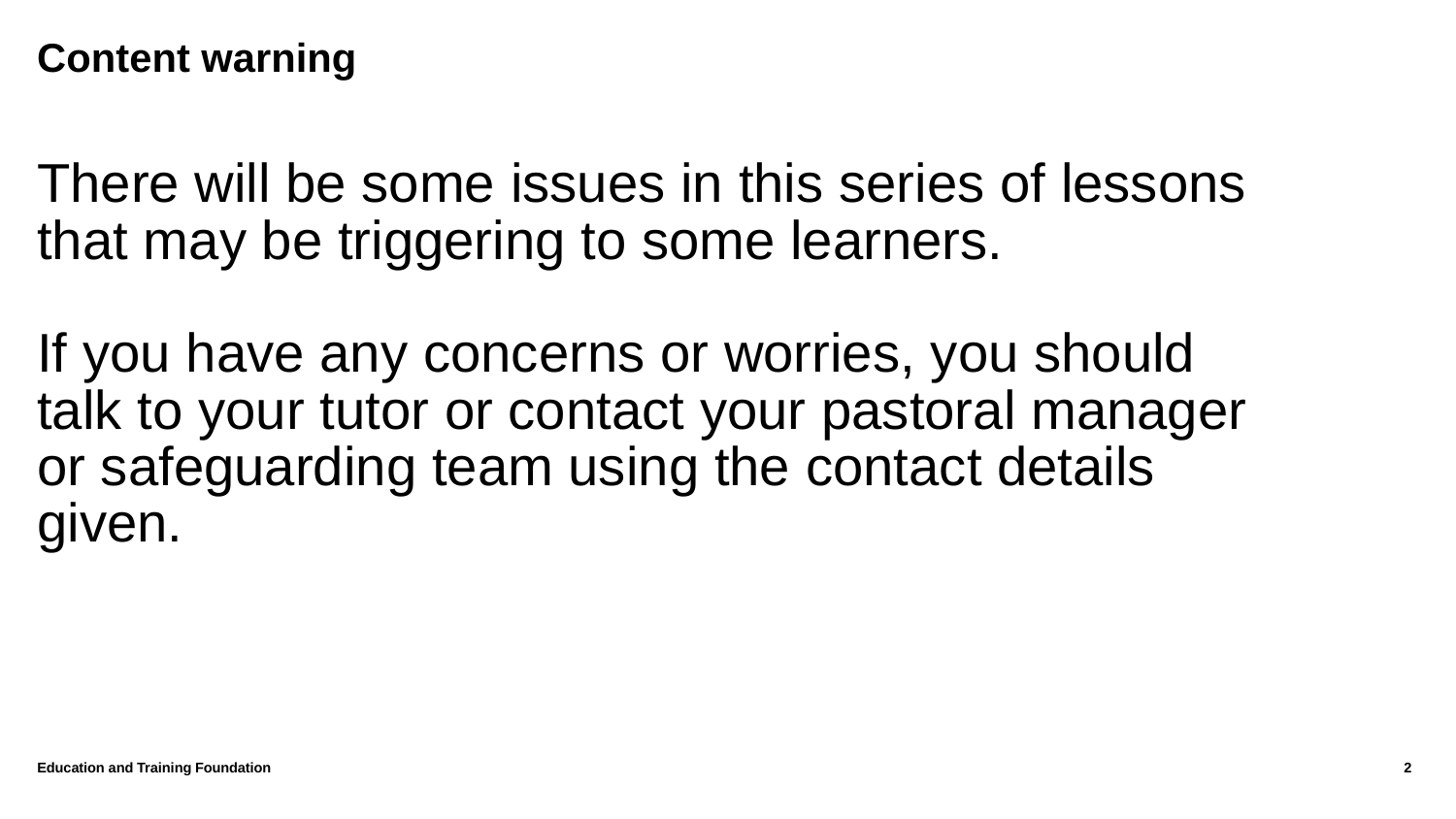

# Content warning
There will be some issues in this series of lessons that may be triggering to some learners.

If you have any concerns or worries, you should talk to your tutor or contact your pastoral manager or safeguarding team using the contact details given.
Education and Training Foundation
2